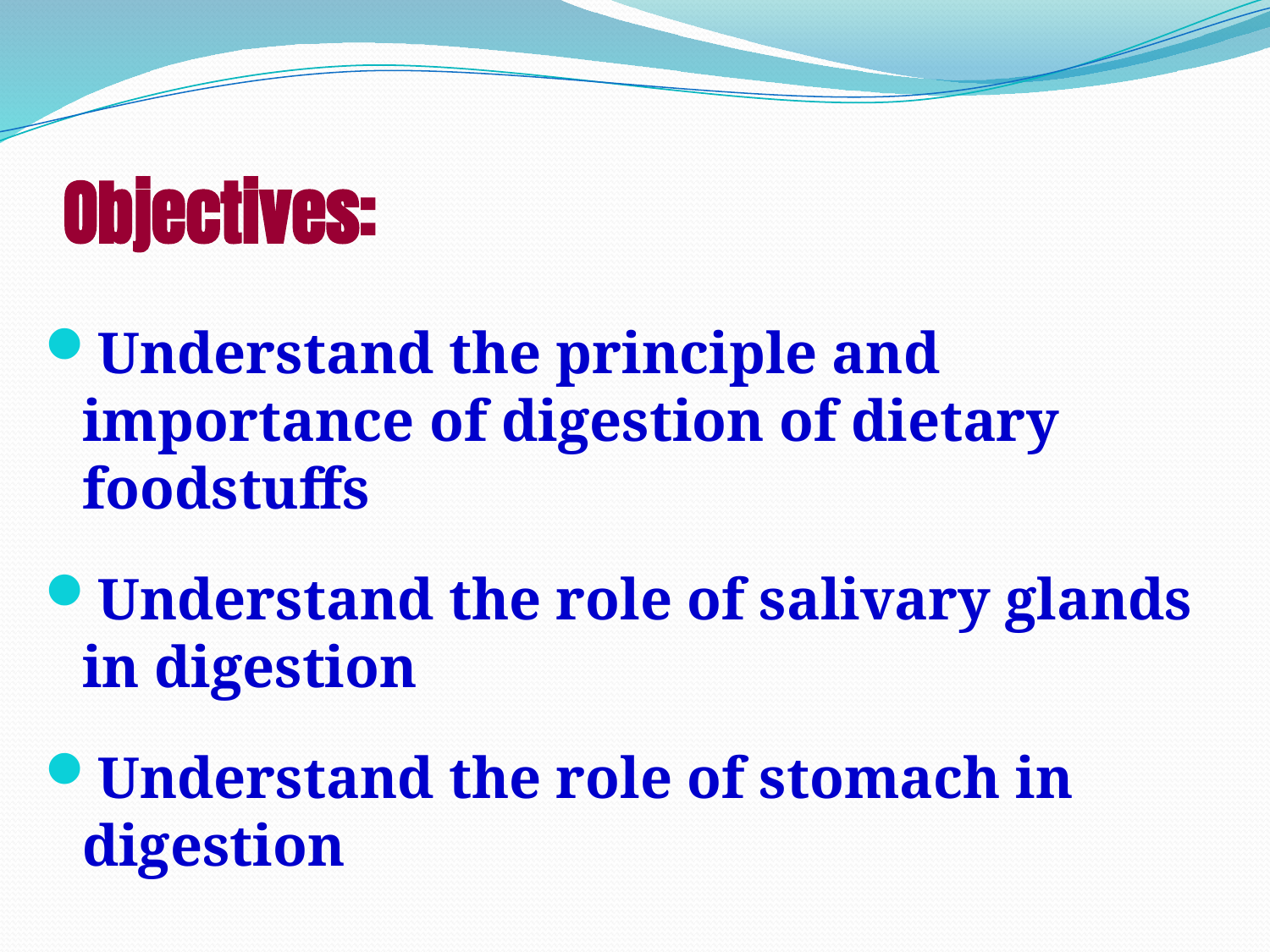

# Objectives:
Understand the principle and importance of digestion of dietary foodstuffs
Understand the role of salivary glands in digestion
Understand the role of stomach in digestion